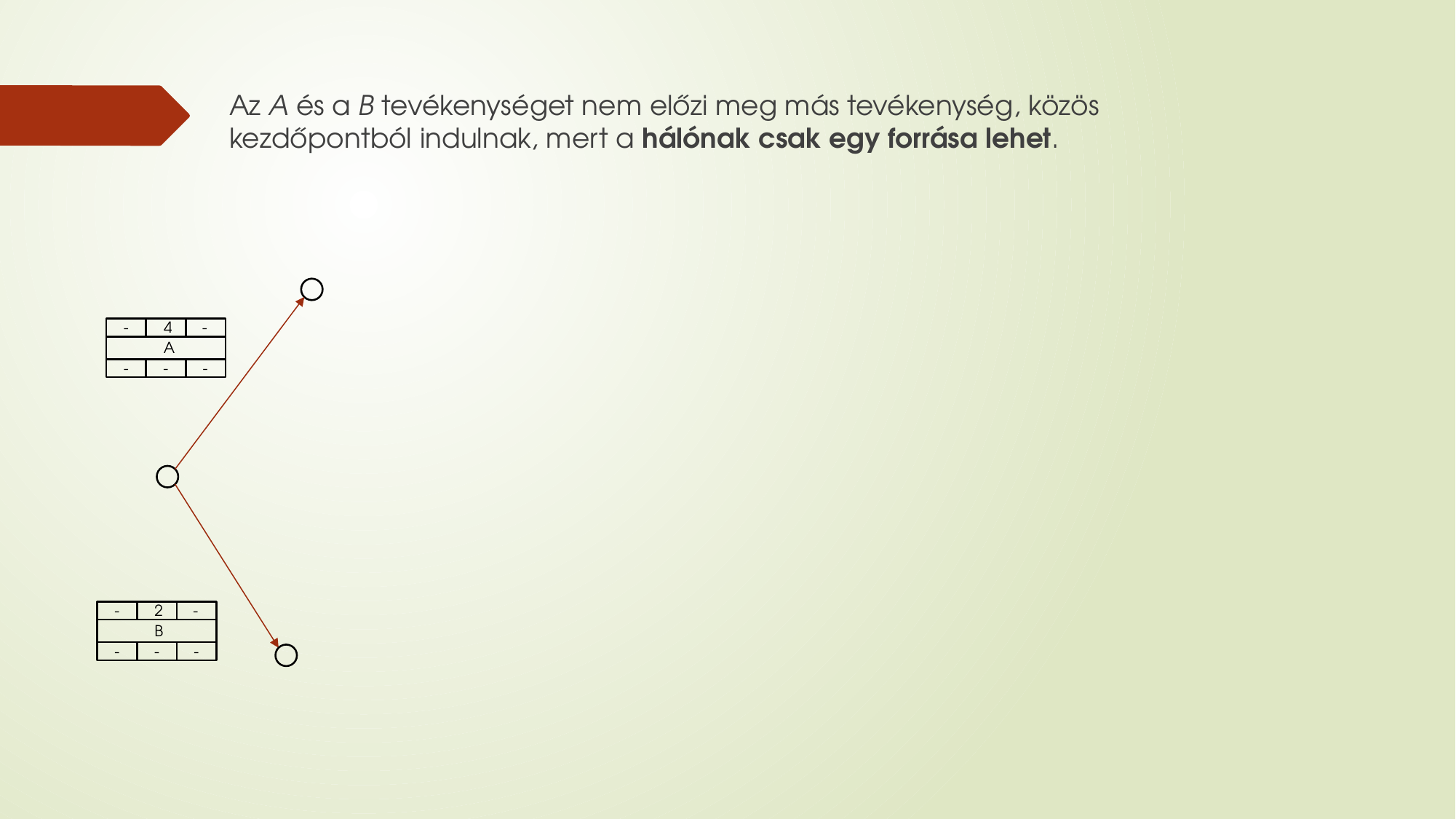

Az A és a B tevékenységet nem előzi meg más tevékenység, közös kezdőpontból indulnak, mert a hálónak csak egy forrása lehet.

-
4
-

A
-
-
-

-
2
-

B
-
-
-